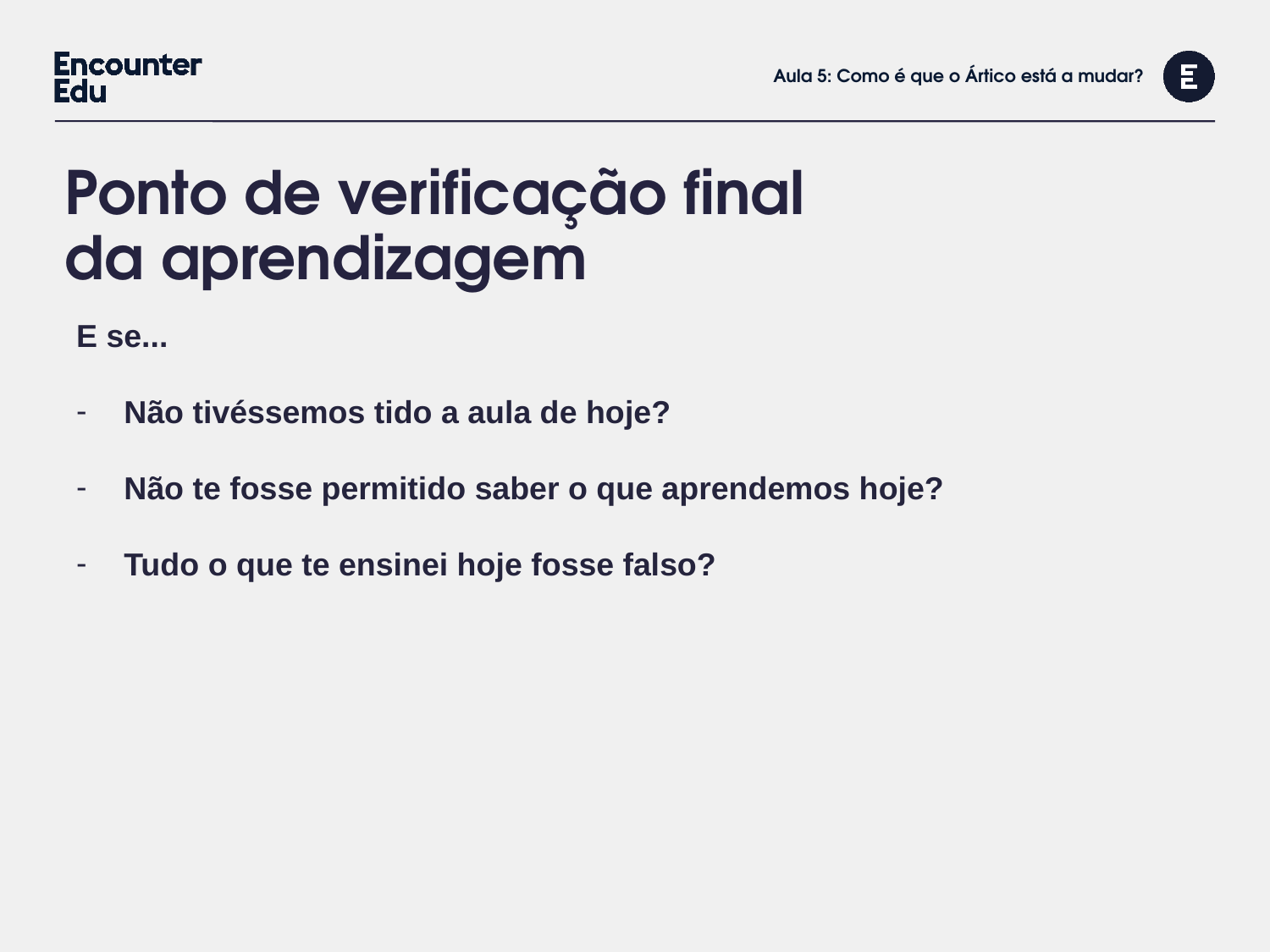

# Aula 5: Como é que o Ártico está a mudar?
Ponto de verificação final
da aprendizagem
E se...

Não tivéssemos tido a aula de hoje?

Não te fosse permitido saber o que aprendemos hoje?

Tudo o que te ensinei hoje fosse falso?